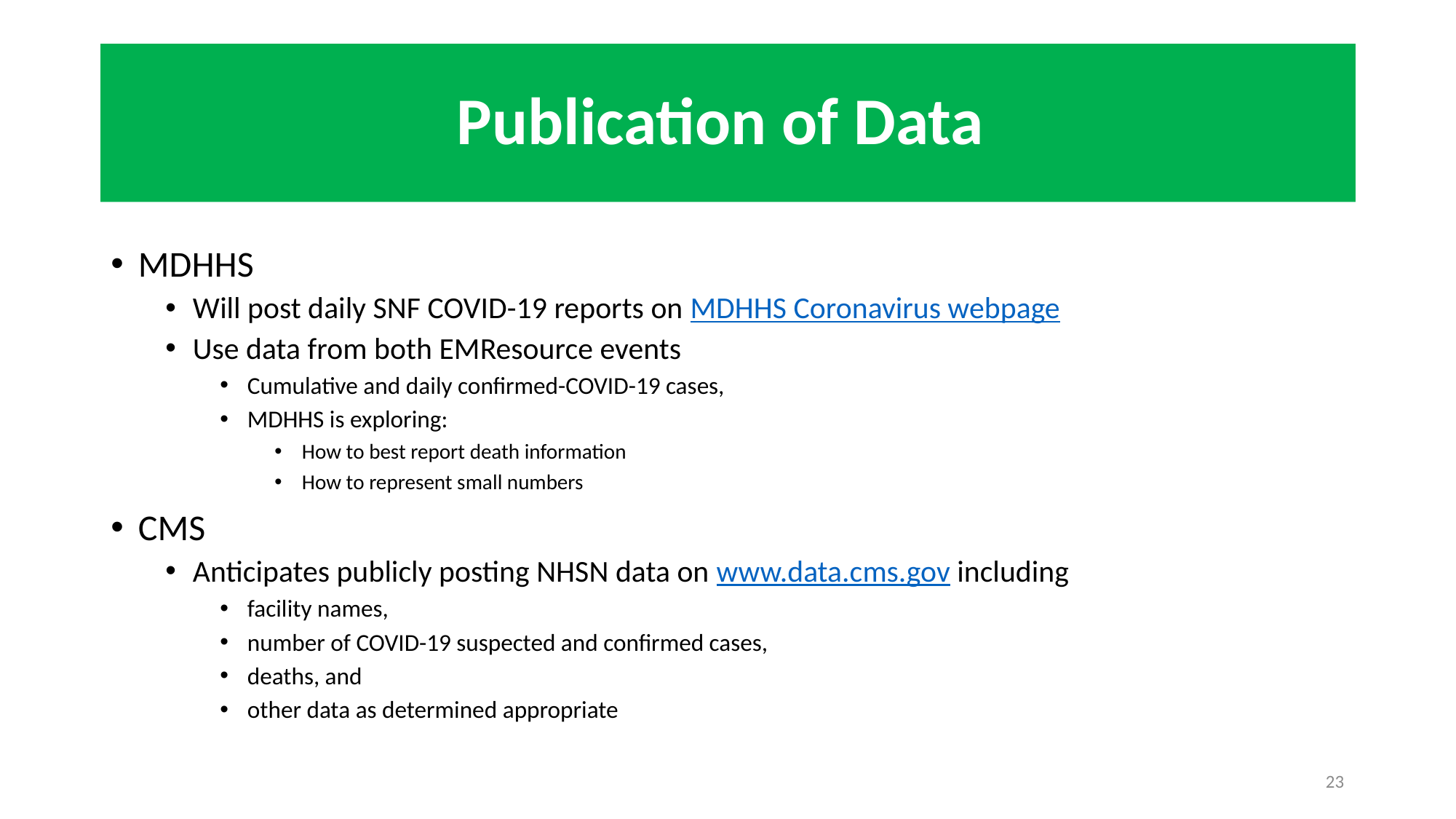

# Publication of Data
MDHHS
Will post daily SNF COVID-19 reports on MDHHS Coronavirus webpage
Use data from both EMResource events
Cumulative and daily confirmed-COVID-19 cases,
MDHHS is exploring:
How to best report death information
How to represent small numbers
CMS
Anticipates publicly posting NHSN data on www.data.cms.gov including
facility names,
number of COVID-19 suspected and confirmed cases,
deaths, and
other data as determined appropriate
23